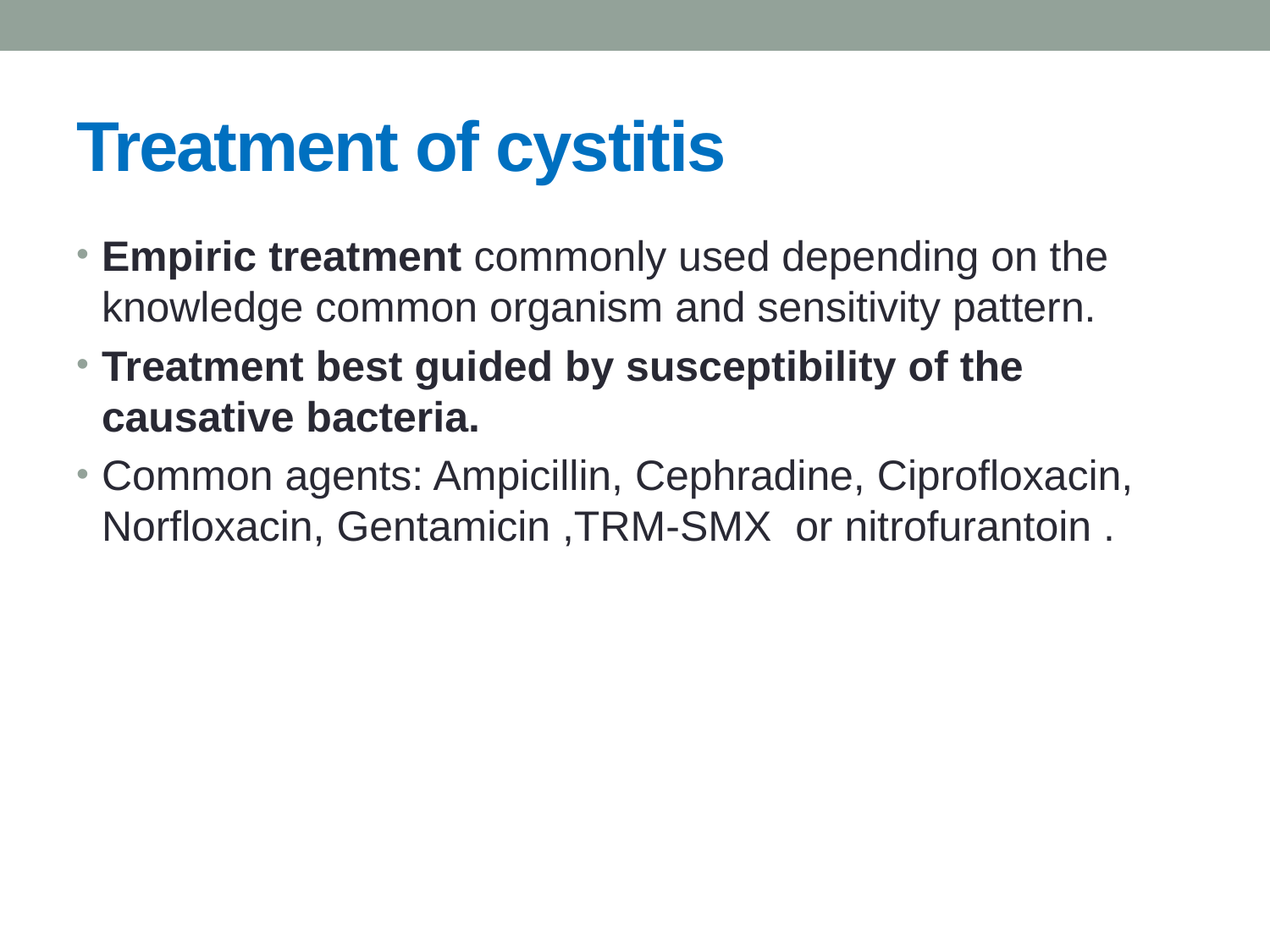

# Treatment of cystitis
Empiric treatment commonly used depending on the knowledge common organism and sensitivity pattern.
Treatment best guided by susceptibility of the causative bacteria.
Common agents: Ampicillin, Cephradine, Ciprofloxacin, Norfloxacin, Gentamicin ,TRM-SMX  or nitrofurantoin .